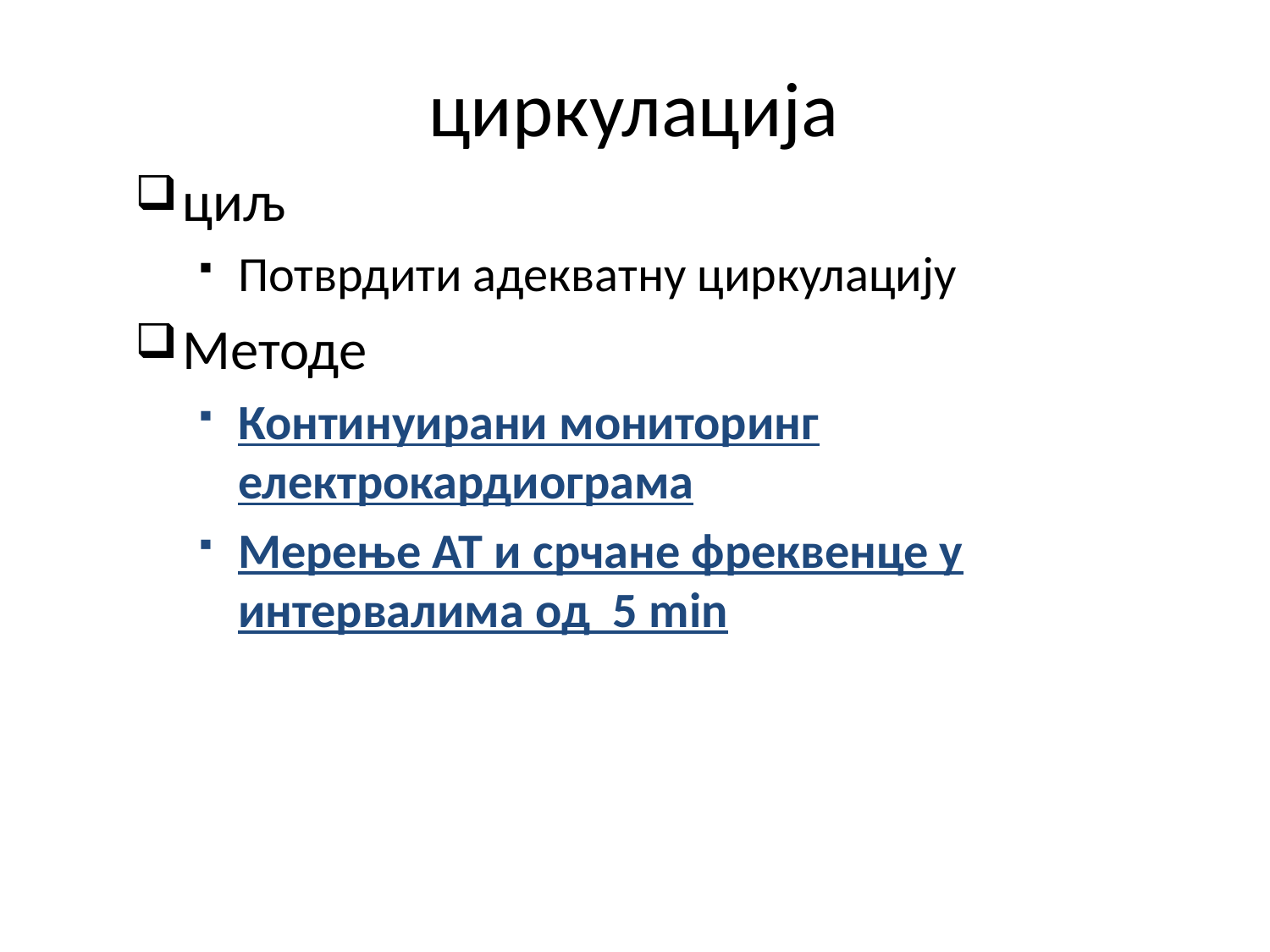

# циркулација
циљ
Потврдити адекватну циркулацију
Meтоде
Континуирани мониторинг електрокардиограма
Мерење АТ и срчане фреквенце у интервалима од  5 min